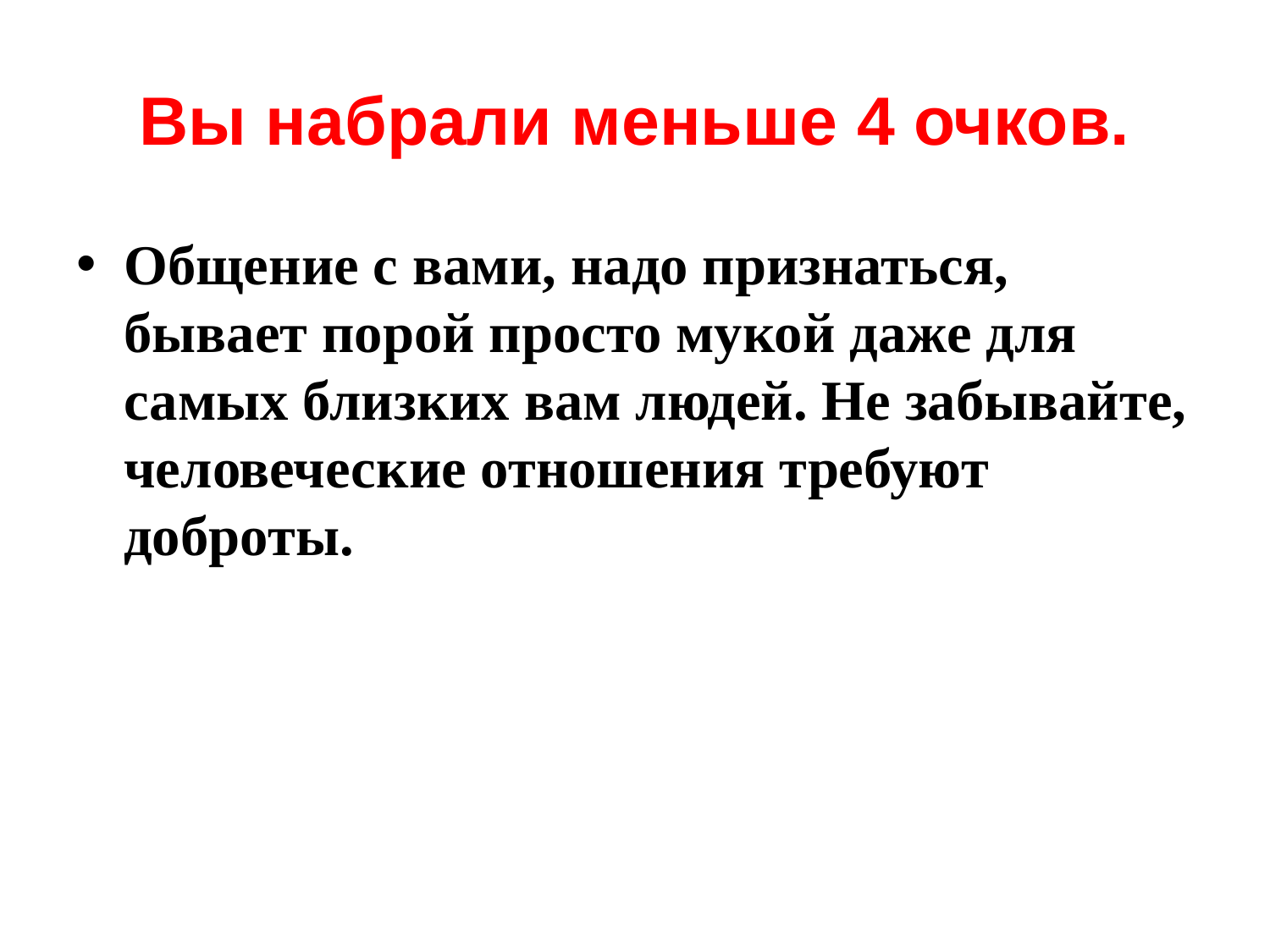

# Вы набрали меньше 4 очков.
Общение с вами, надо признаться, бывает порой просто мукой даже для самых близких вам людей. Не забывайте, человеческие отношения требуют доброты.